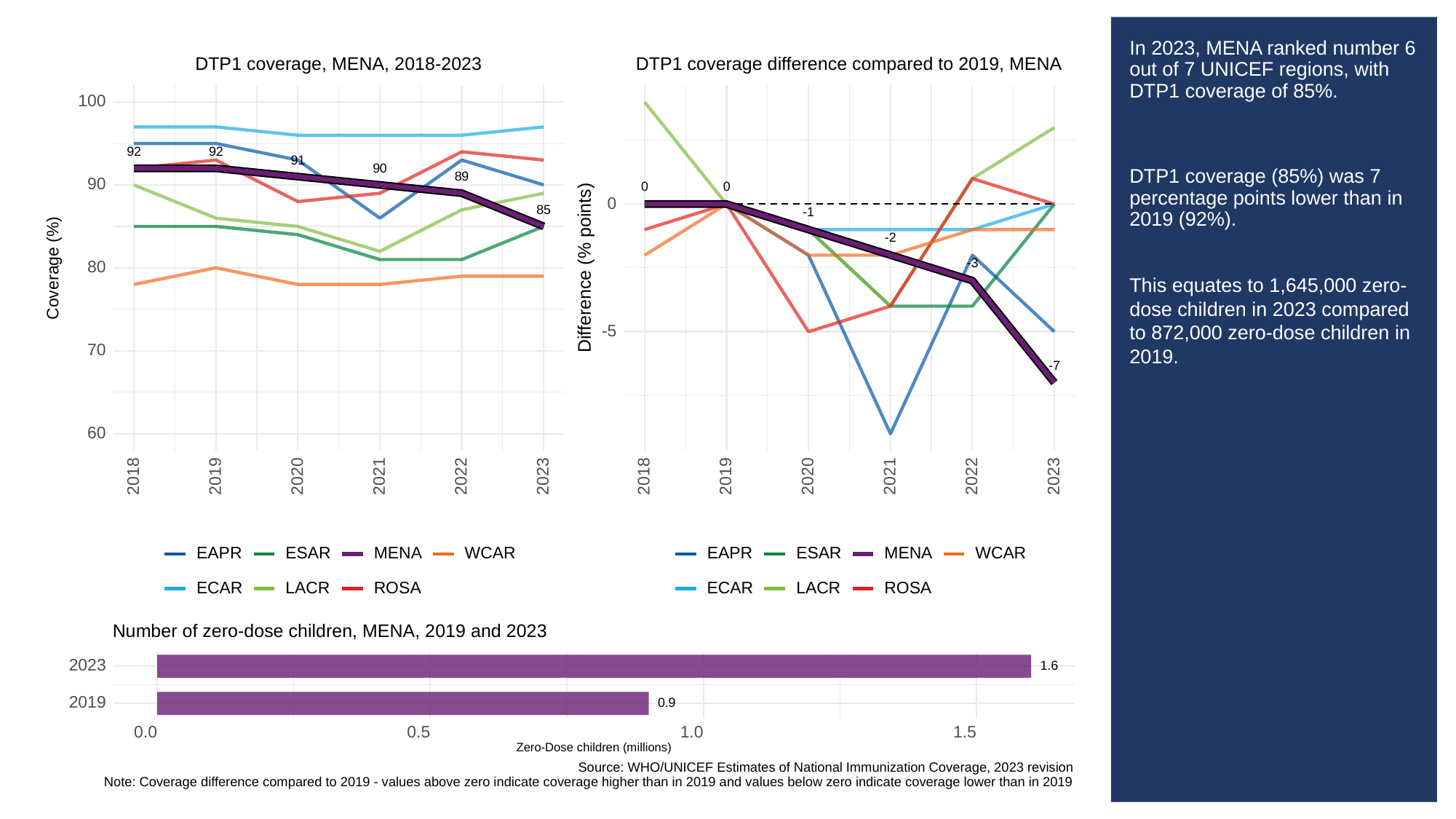

# In 2023, MENA ranked number 6 out of 7 UNICEF regions, with DTP1 coverage of 85%.

DTP1 coverage (85%) was 7 percentage points lower than in 2019 (92%).

This equates to 1,645,000 zero-dose children in 2023 compared to 872,000 zero-dose children in 2019.

DTP1 coverage difference compared to 2019, MENA
DTP1 coverage, MENA, 2018-2023

100

92
92

91
90

89

90
0
0

0

85
-1

-2
-3
Difference (% points)
Coverage (%)
80

-5

70

-7

60

2023
2023
2018
2019
2020
2021
2022
2018
2019
2020
2021
2022
ESAR
WCAR
ESAR
WCAR
EAPR
MENA
EAPR
MENA

ROSA
ROSA
ECAR
LACR
ECAR
LACR

Number of zero-dose children, MENA, 2019 and 2023

2023
1.6

2019
0.9

0.0
0.5
1.0
1.5
Zero-Dose children (millions)
Source: WHO/UNICEF Estimates of National Immunization Coverage, 2023 revision
Note: Coverage difference compared to 2019 - values above zero indicate coverage higher than in 2019 and values below zero indicate coverage lower than in 2019